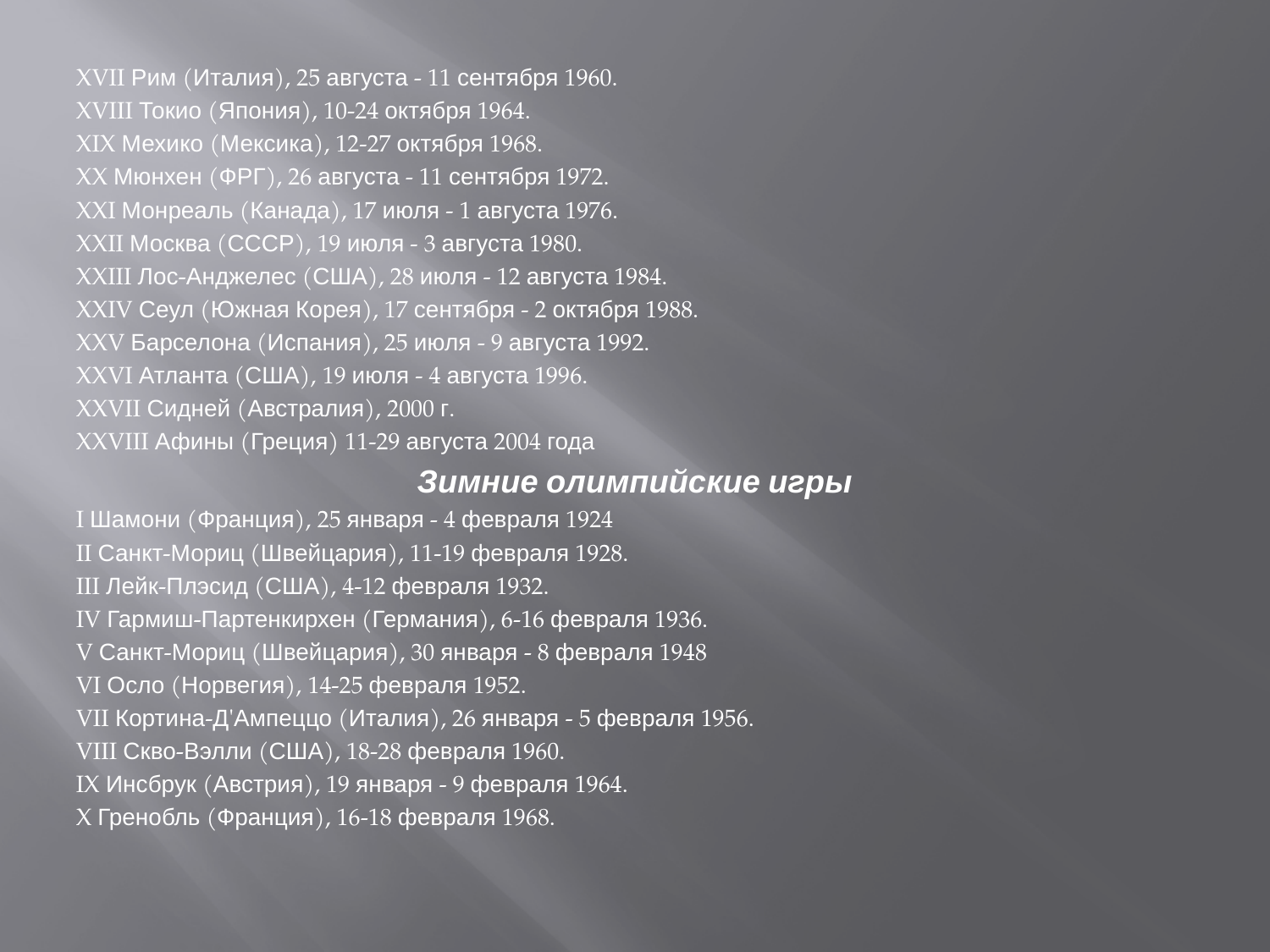

XVII Рим (Италия), 25 августа - 11 сентября 1960.
XVIII Токио (Япония), 10-24 октября 1964.
XIX Мехико (Мексика), 12-27 октября 1968.
XX Мюнхен (ФРГ), 26 августа - 11 сентября 1972.
XXI Монреаль (Канада), 17 июля - 1 августа 1976.
XXII Москва (СССР), 19 июля - 3 августа 1980.
XXIII Лос-Анджелес (США), 28 июля - 12 августа 1984.
XXIV Сеул (Южная Корея), 17 сентября - 2 октября 1988.
XXV Барселона (Испания), 25 июля - 9 августа 1992.
XXVI Атланта (США), 19 июля - 4 августа 1996.
XXVII Сидней (Австралия), 2000 г.
XXVIII Афины (Греция) 11-29 августа 2004 года
Зимние олимпийские игры
I Шамони (Франция), 25 января - 4 февраля 1924
II Санкт-Мориц (Швейцария), 11-19 февраля 1928.
III Лейк-Плэсид (США), 4-12 февраля 1932.
IV Гармиш-Партенкирхен (Германия), 6-16 февраля 1936.
V Санкт-Мориц (Швейцария), 30 января - 8 февраля 1948
VI Осло (Норвегия), 14-25 февраля 1952.
VII Кортина-Д'Ампеццо (Италия), 26 января - 5 февраля 1956.
VIII Скво-Вэлли (США), 18-28 февраля 1960.
IX Инсбрук (Австрия), 19 января - 9 февраля 1964.
X Гренобль (Франция), 16-18 февраля 1968.